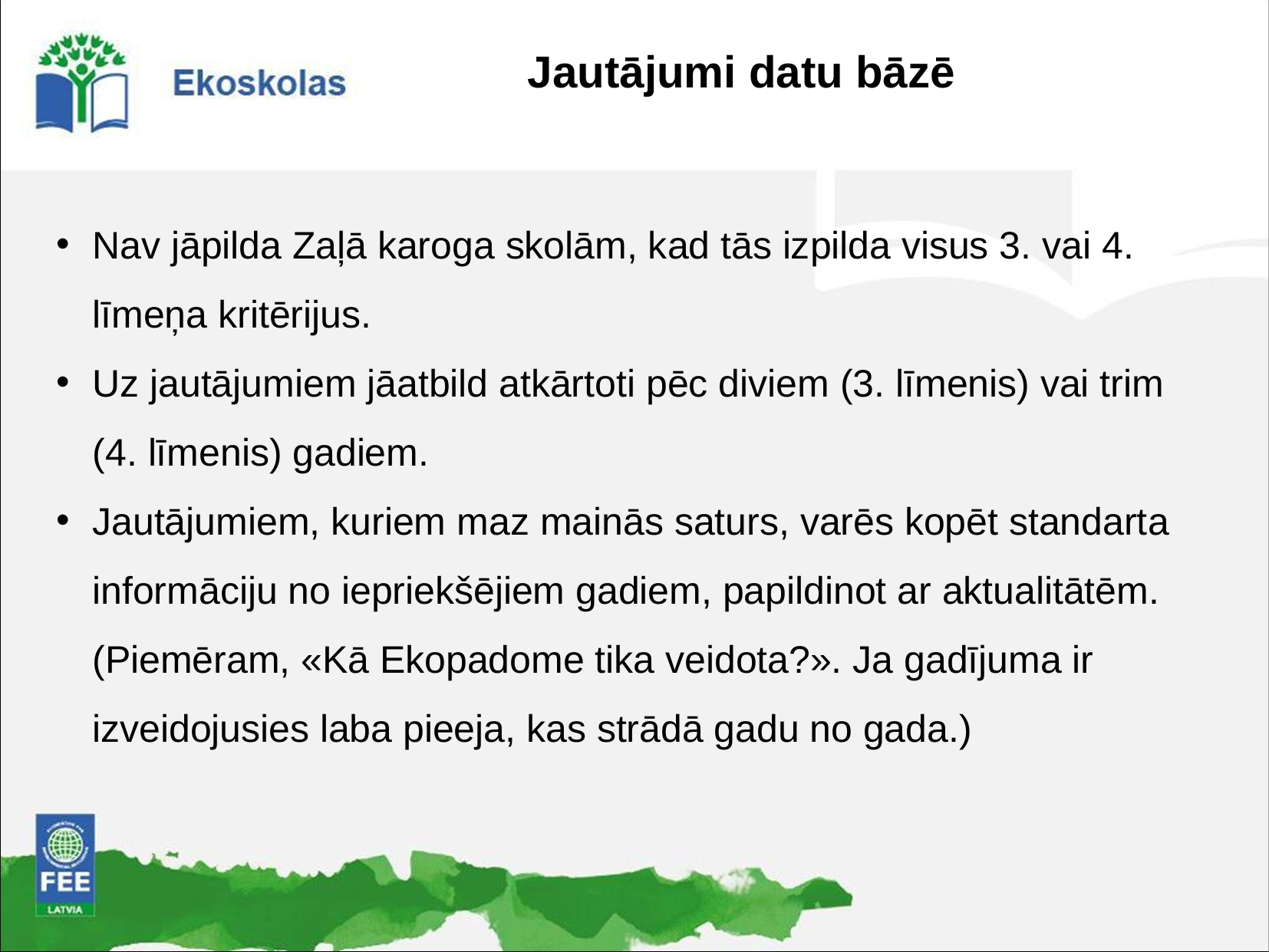

Jautājumi datu bāzē

Nav jāpilda Zaļā karoga skolām, kad tās izpilda visus 3. vai 4. līmeņa kritērijus.
Uz jautājumiem jāatbild atkārtoti pēc diviem (3. līmenis) vai trim (4. līmenis) gadiem.
Jautājumiem, kuriem maz mainās saturs, varēs kopēt standarta informāciju no iepriekšējiem gadiem, papildinot ar aktualitātēm. (Piemēram, «Kā Ekopadome tika veidota?». Ja gadījuma ir izveidojusies laba pieeja, kas strādā gadu no gada.)